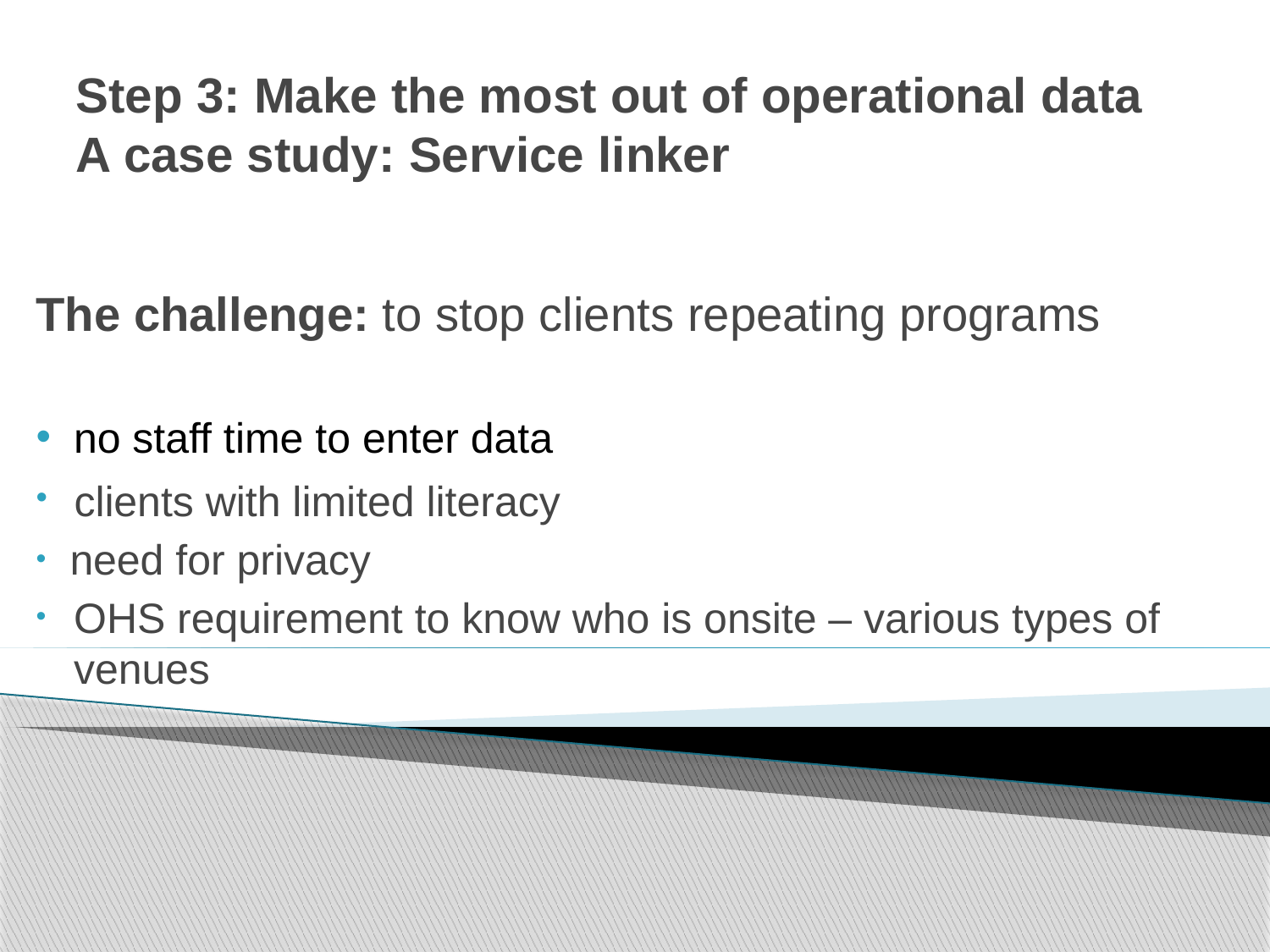

Step 3: Make the most out of operational data
A case study: Service linker
The challenge: to stop clients repeating programs

no staff time to enter data
  clients with limited literacy
  need for privacy
OHS requirement to know who is onsite – various types of venues